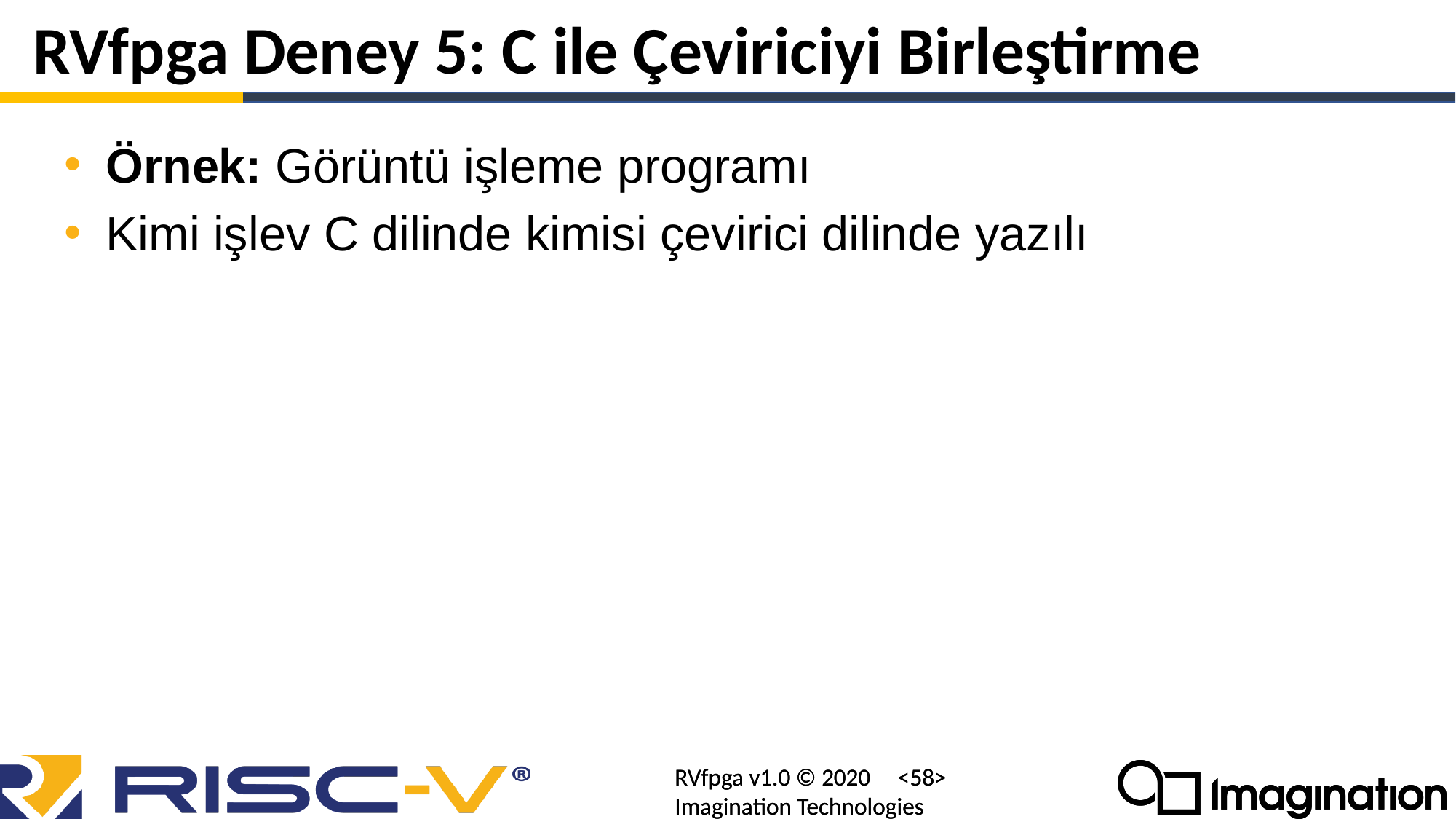

# RVfpga Deney 5: C ile Çeviriciyi Birleştirme
Örnek: Görüntü işleme programı
Kimi işlev C dilinde kimisi çevirici dilinde yazılı